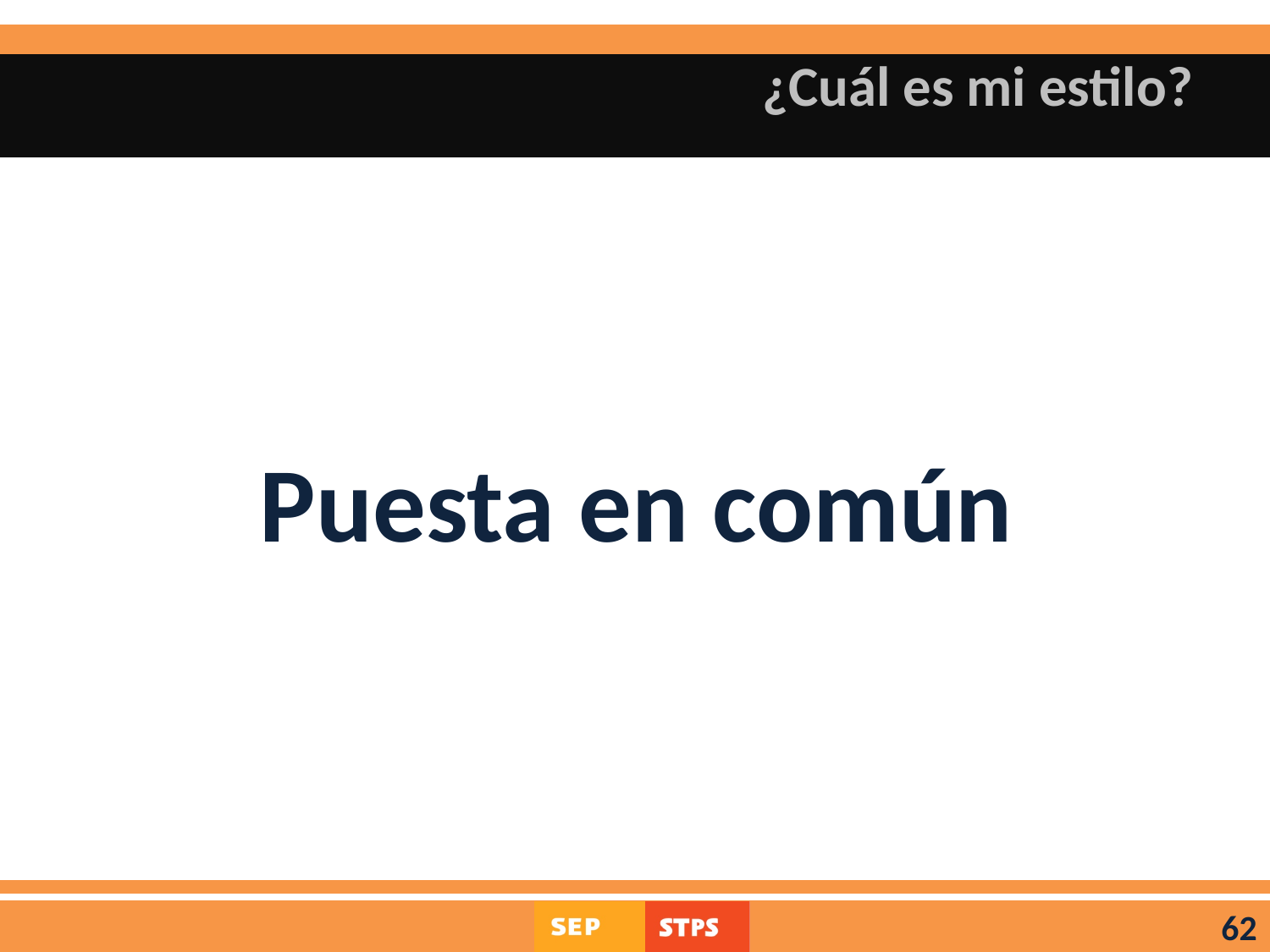

# ¿Cuál es mi estilo?
Puesta en común

62